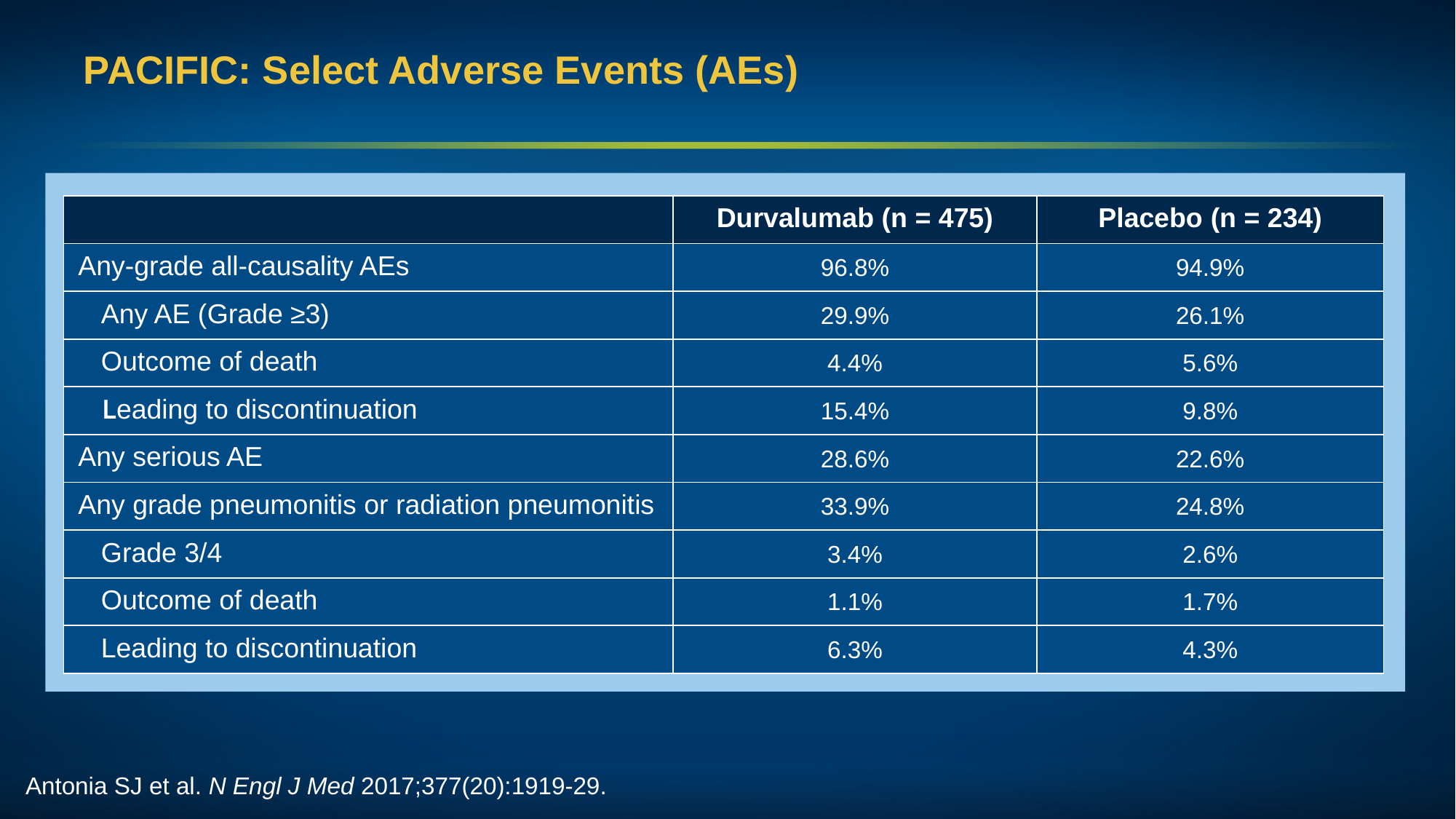

# PACIFIC: Select Adverse Events (AEs)

|  | Durvalumab (n = 475) | Placebo (n = 234) |
| --- | --- | --- |
| Any-grade all-causality AEs | 96.8% | 94.9% |
| Any AE (Grade ≥3) | 29.9% | 26.1% |
| Outcome of death | 4.4% | 5.6% |
| Leading to discontinuation | 15.4% | 9.8% |
| Any serious AE | 28.6% | 22.6% |
| Any grade pneumonitis or radiation pneumonitis | 33.9% | 24.8% |
| Grade 3/4 | 3.4% | 2.6% |
| Outcome of death | 1.1% | 1.7% |
| Leading to discontinuation | 6.3% | 4.3% |
Antonia SJ et al. N Engl J Med 2017;377(20):1919-29.